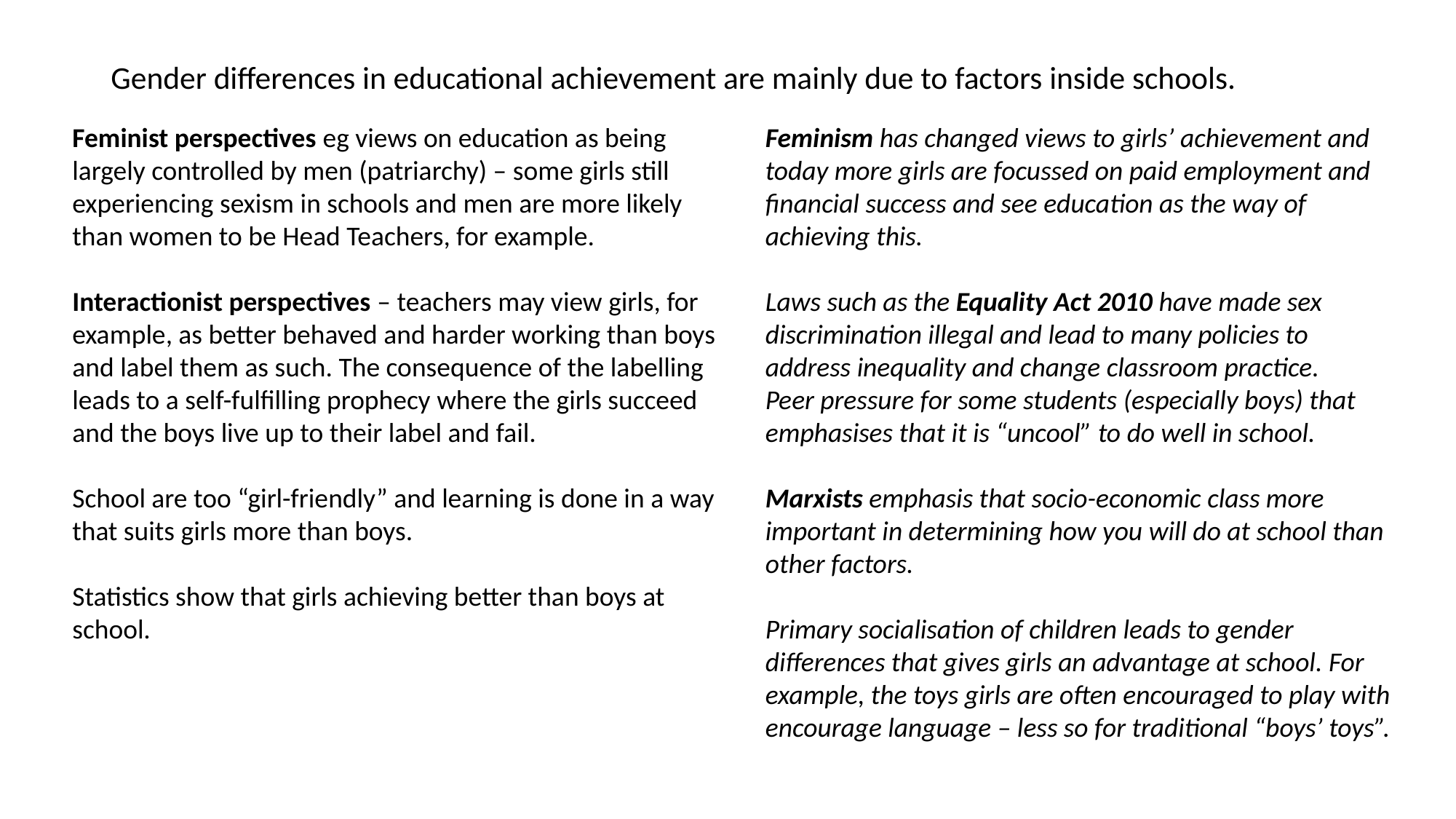

# Gender differences in educational achievement are mainly due to factors inside schools.
Feminist perspectives eg views on education as being largely controlled by men (patriarchy) – some girls still experiencing sexism in schools and men are more likely than women to be Head Teachers, for example.

Interactionist perspectives – teachers may view girls, for example, as better behaved and harder working than boys and label them as such. The consequence of the labelling leads to a self-fulfilling prophecy where the girls succeed and the boys live up to their label and fail.

School are too “girl-friendly” and learning is done in a way that suits girls more than boys.

Statistics show that girls achieving better than boys at school.
Feminism has changed views to girls’ achievement and today more girls are focussed on paid employment and financial success and see education as the way of achieving this.

Laws such as the Equality Act 2010 have made sex discrimination illegal and lead to many policies to address inequality and change classroom practice.
Peer pressure for some students (especially boys) that emphasises that it is “uncool” to do well in school.

Marxists emphasis that socio-economic class more important in determining how you will do at school than other factors.

Primary socialisation of children leads to gender differences that gives girls an advantage at school. For example, the toys girls are often encouraged to play with encourage language – less so for traditional “boys’ toys”.